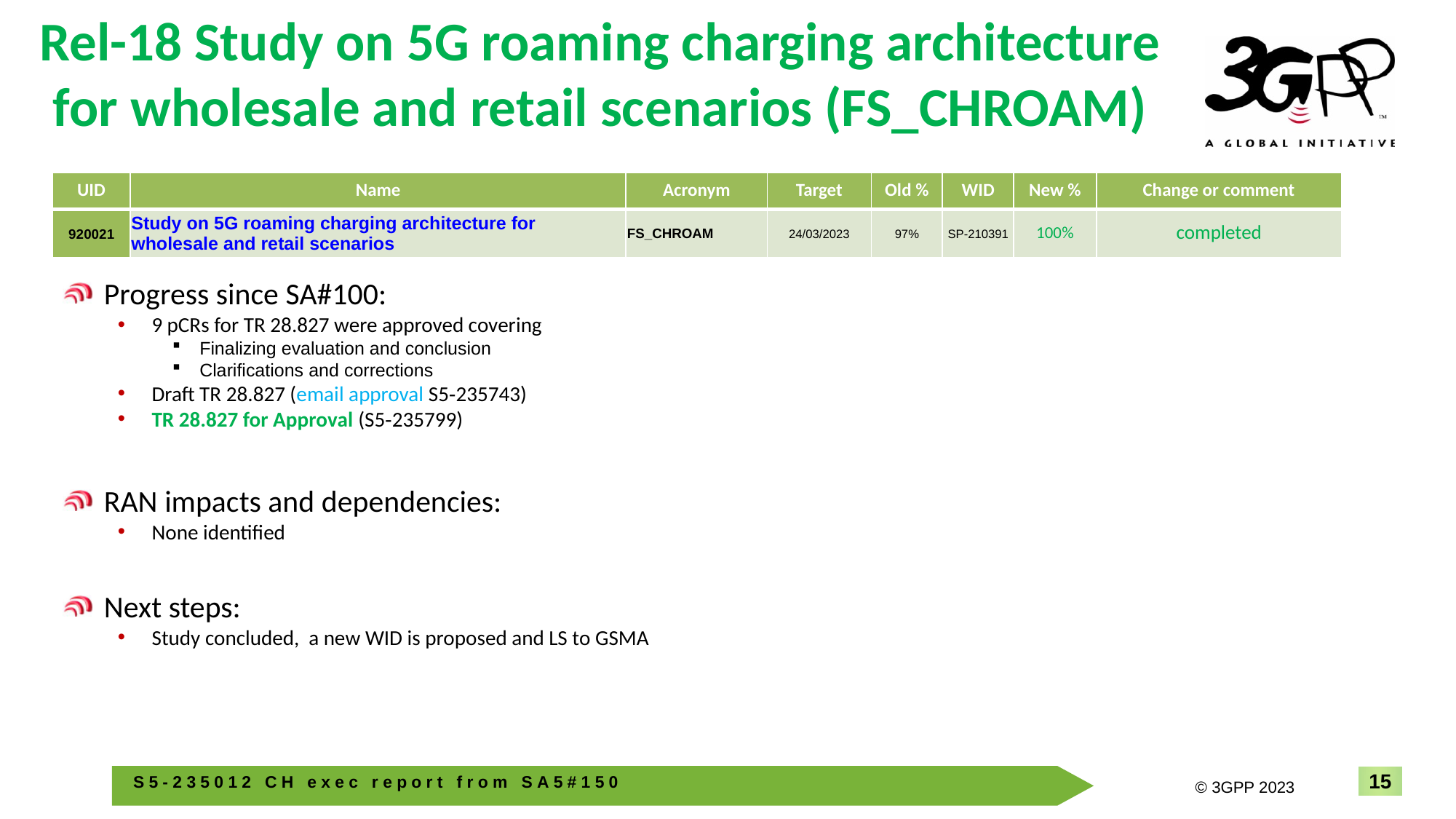

# Rel-18 Study on 5G roaming charging architecture for wholesale and retail scenarios (FS_CHROAM)
| UID | Name | Acronym | Target | Old % | WID | New % | Change or comment |
| --- | --- | --- | --- | --- | --- | --- | --- |
| 920021 | Study on 5G roaming charging architecture for wholesale and retail scenarios | FS\_CHROAM | 24/03/2023 | 97% | SP-210391 | 100% | completed |
Progress since SA#100:
9 pCRs for TR 28.827 were approved covering
Finalizing evaluation and conclusion
Clarifications and corrections
Draft TR 28.827 (email approval S5‑235743)
TR 28.827 for Approval (S5‑235799)

RAN impacts and dependencies:
None identified

Next steps:
Study concluded,  a new WID is proposed and LS to GSMA